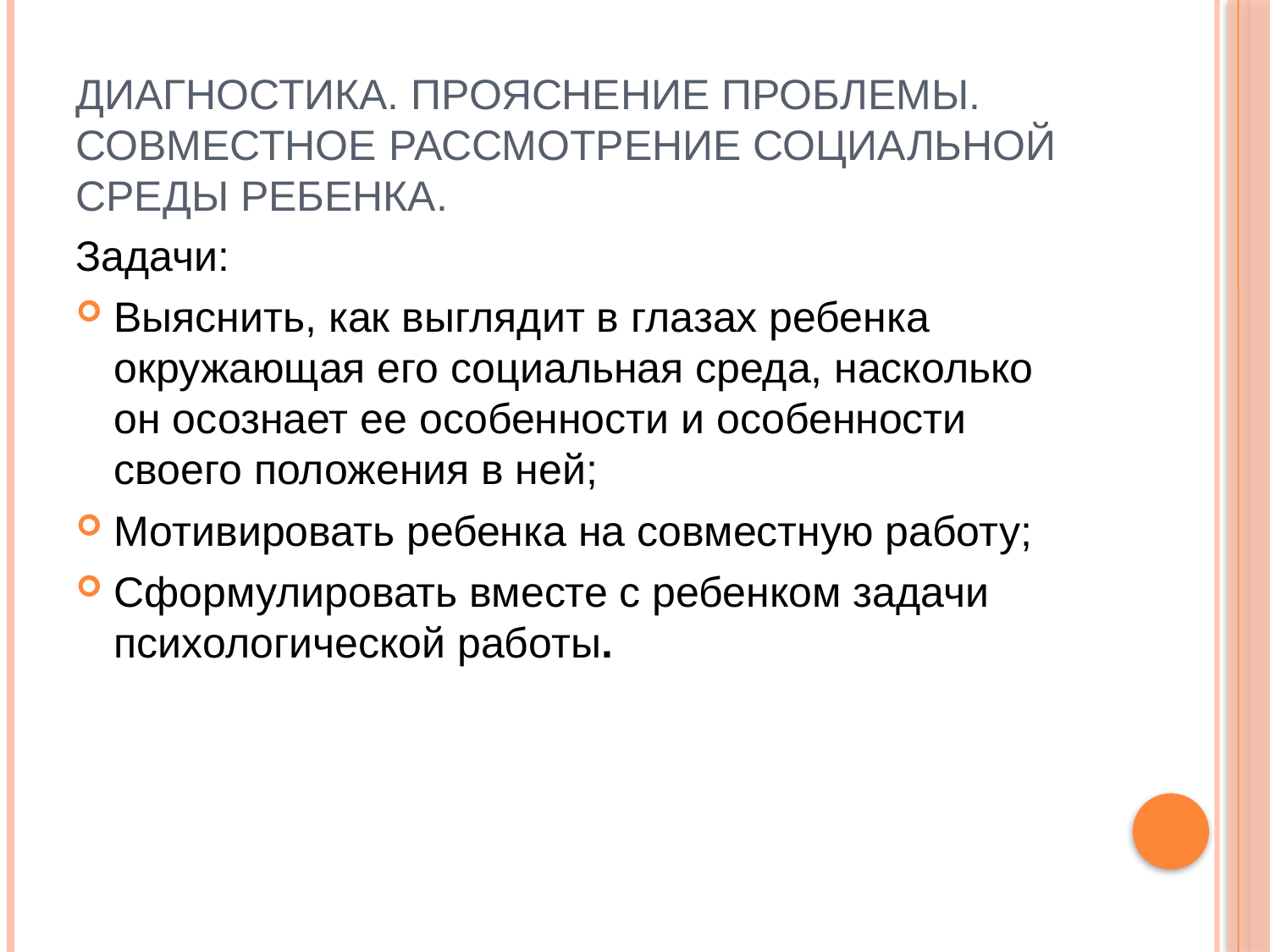

# ДИАГНОСТИКА. ПРОЯСНЕНИЕ ПРОБЛЕМЫ. Совместное рассмотрение социальной среды ребенка.
Задачи:
Выяснить, как выглядит в глазах ребенка окружающая его социальная среда, насколько он осознает ее особенности и особенности своего положения в ней;
Мотивировать ребенка на совместную работу;
Сформулировать вместе с ребенком задачи психологической работы.